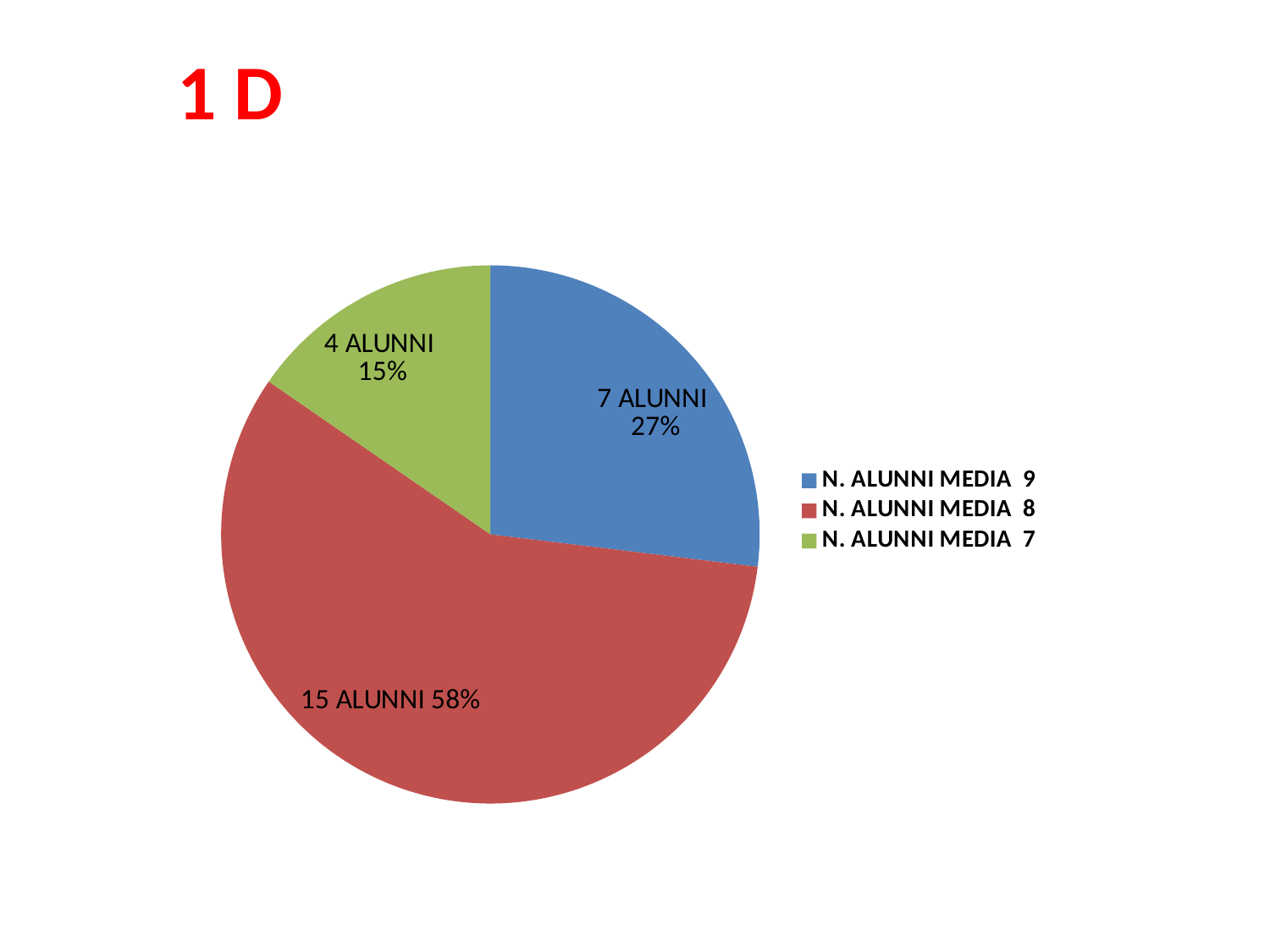

1 D

### Chart

| Category |  |
|---|---|
| N. ALUNNI MEDIA  9 | 7.0 |
| N. ALUNNI MEDIA  8 | 15.0 |
| N. ALUNNI MEDIA  7 | 4.0 |